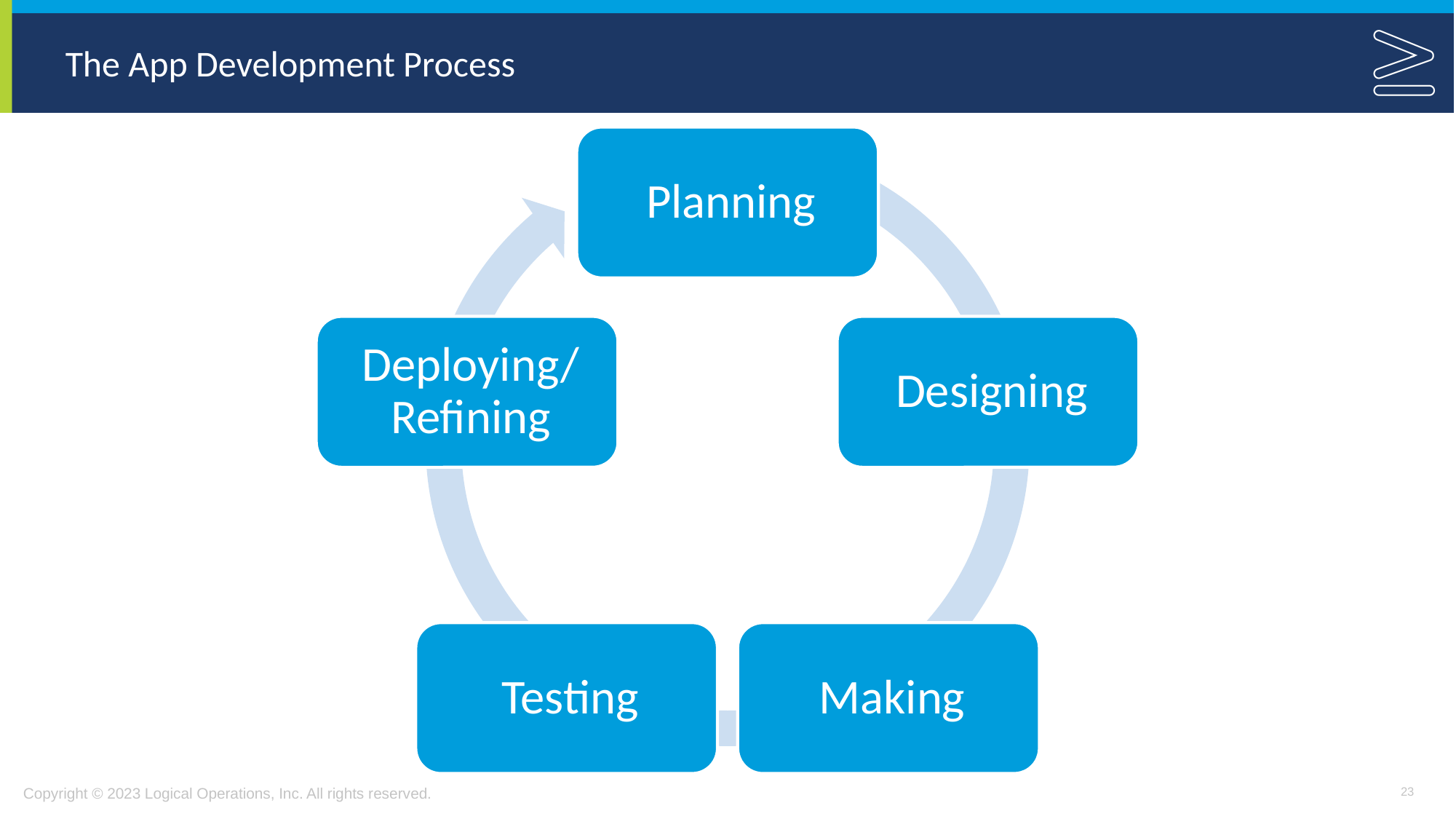

# The App Development Process
Planning
Designing
Making
Testing
Deploying/ Refining
23